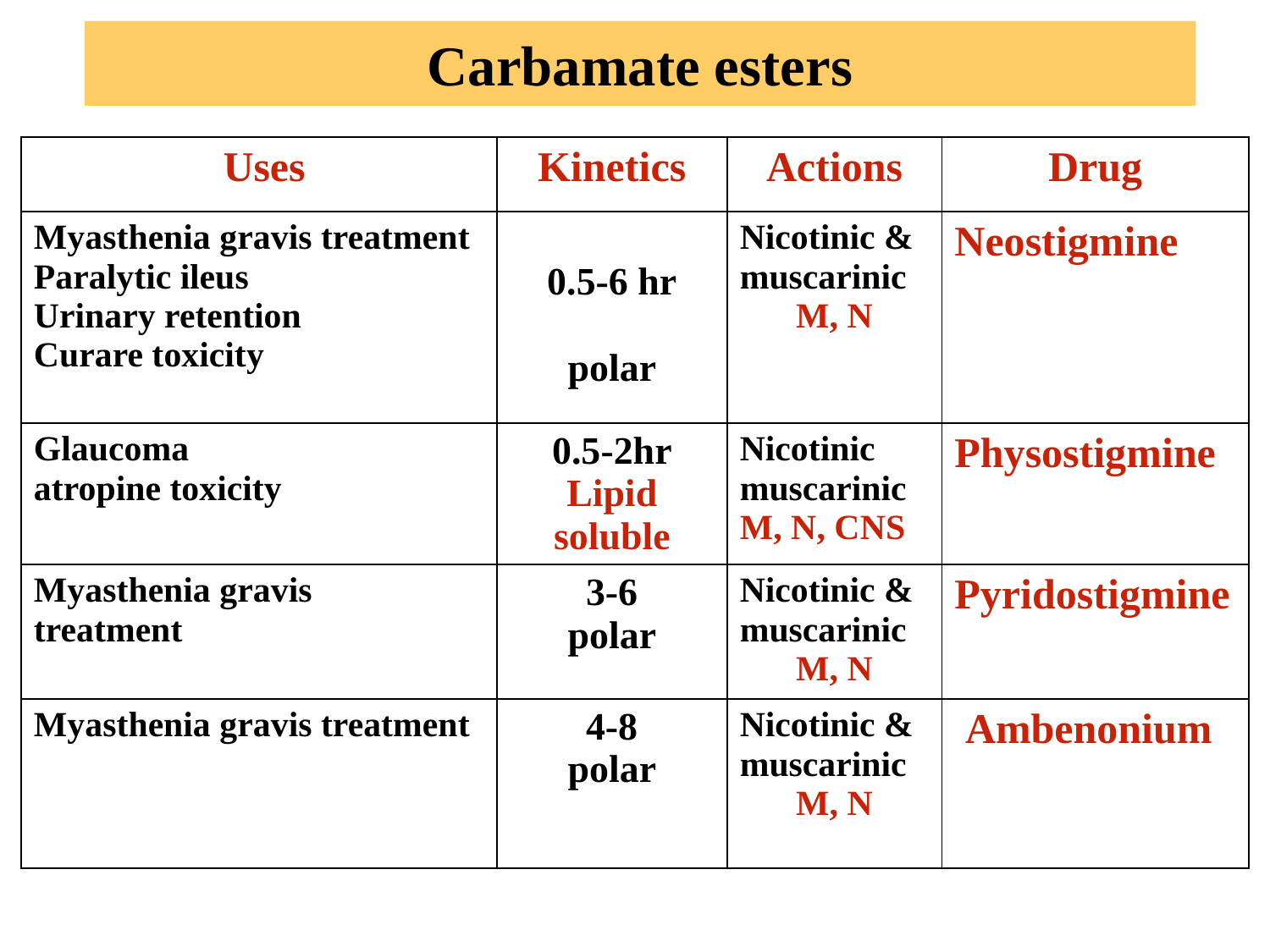

Carbamate esters
| Uses | Kinetics | Actions | Drug |
| --- | --- | --- | --- |
| Myasthenia gravis treatment Paralytic ileus Urinary retention Curare toxicity | 0.5-6 hr polar | Nicotinic & muscarinic M, N | Neostigmine |
| Glaucoma atropine toxicity | 0.5-2hr Lipid soluble | Nicotinic muscarinic M, N, CNS | Physostigmine |
| Myasthenia gravis treatment | 3-6 polar | Nicotinic & muscarinic M, N | Pyridostigmine |
| Myasthenia gravis treatment | 4-8 polar | Nicotinic & muscarinic M, N | Ambenonium |